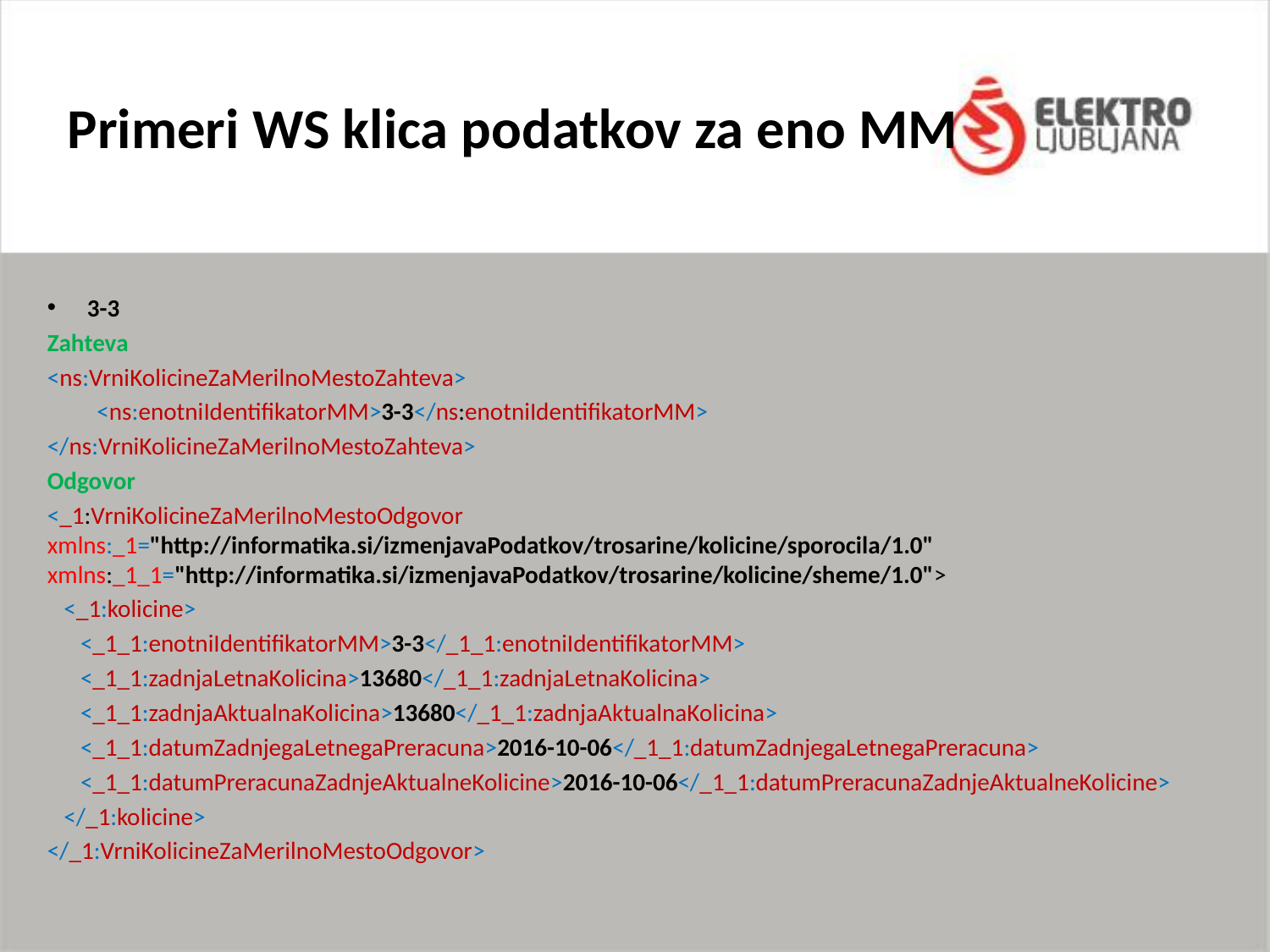

Primeri WS klica podatkov za eno MM
3-3
Zahteva
<ns:VrniKolicineZaMerilnoMestoZahteva>
         <ns:enotniIdentifikatorMM>3-3</ns:enotniIdentifikatorMM>
</ns:VrniKolicineZaMerilnoMestoZahteva>
Odgovor
<_1:VrniKolicineZaMerilnoMestoOdgovor xmlns:_1="http://informatika.si/izmenjavaPodatkov/trosarine/kolicine/sporocila/1.0" xmlns:_1_1="http://informatika.si/izmenjavaPodatkov/trosarine/kolicine/sheme/1.0">
   <_1:kolicine>
      <_1_1:enotniIdentifikatorMM>3-3</_1_1:enotniIdentifikatorMM>
      <_1_1:zadnjaLetnaKolicina>13680</_1_1:zadnjaLetnaKolicina>
      <_1_1:zadnjaAktualnaKolicina>13680</_1_1:zadnjaAktualnaKolicina>
      <_1_1:datumZadnjegaLetnegaPreracuna>2016-10-06</_1_1:datumZadnjegaLetnegaPreracuna>
      <_1_1:datumPreracunaZadnjeAktualneKolicine>2016-10-06</_1_1:datumPreracunaZadnjeAktualneKolicine>
   </_1:kolicine>
</_1:VrniKolicineZaMerilnoMestoOdgovor>